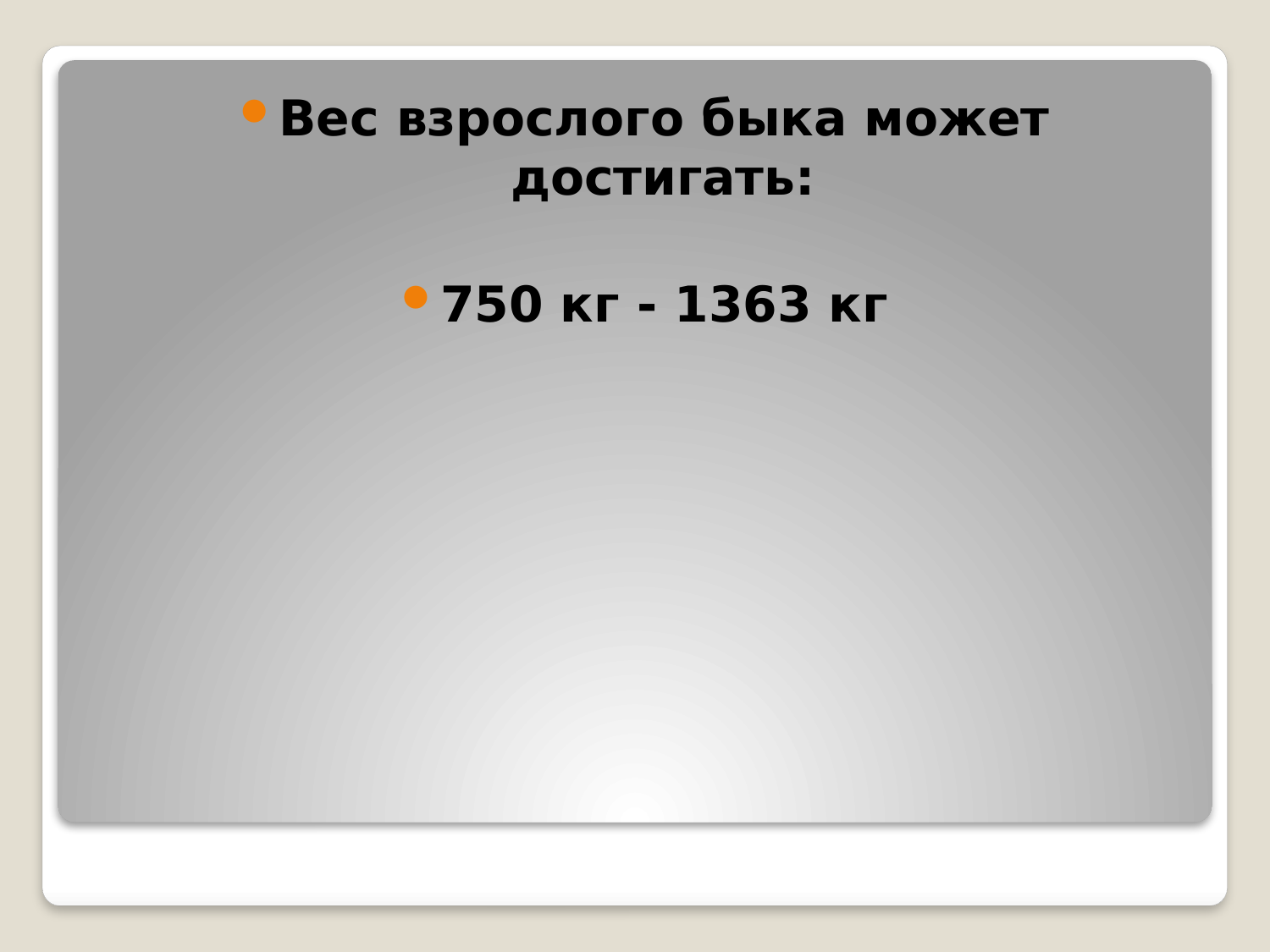

Вес взрослого быка может достигать:

750 кг - 1363 кг